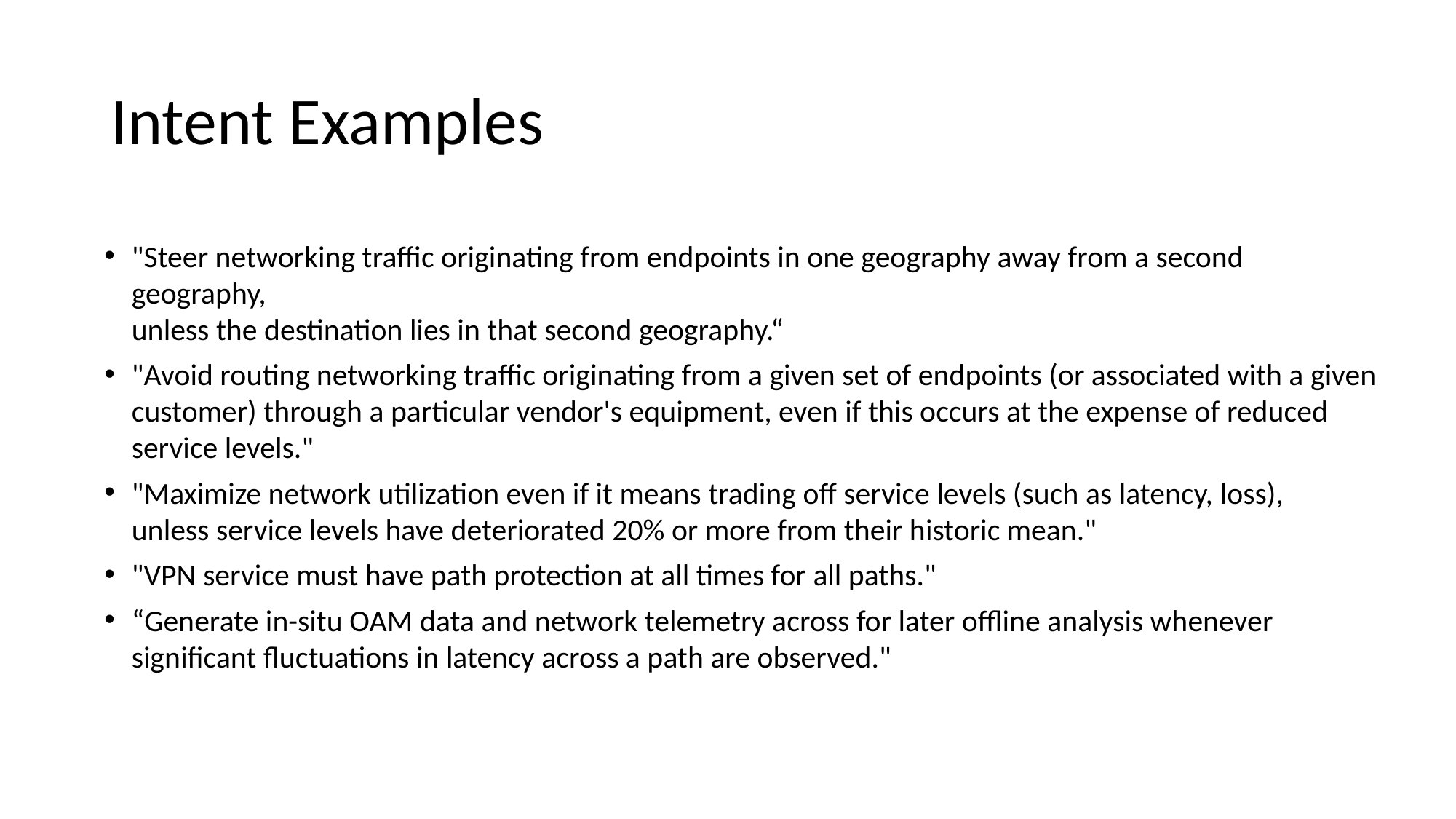

# Intent Examples
"Steer networking traffic originating from endpoints in one geography away from a second geography,
unless the destination lies in that second geography.“
"Avoid routing networking traffic originating from a given set of endpoints (or associated with a given customer) through a particular vendor's equipment, even if this occurs at the expense of reduced service levels."
"Maximize network utilization even if it means trading off service levels (such as latency, loss),
unless service levels have deteriorated 20% or more from their historic mean."
"VPN service must have path protection at all times for all paths."
“Generate in-situ OAM data and network telemetry across for later offline analysis whenever significant fluctuations in latency across a path are observed."